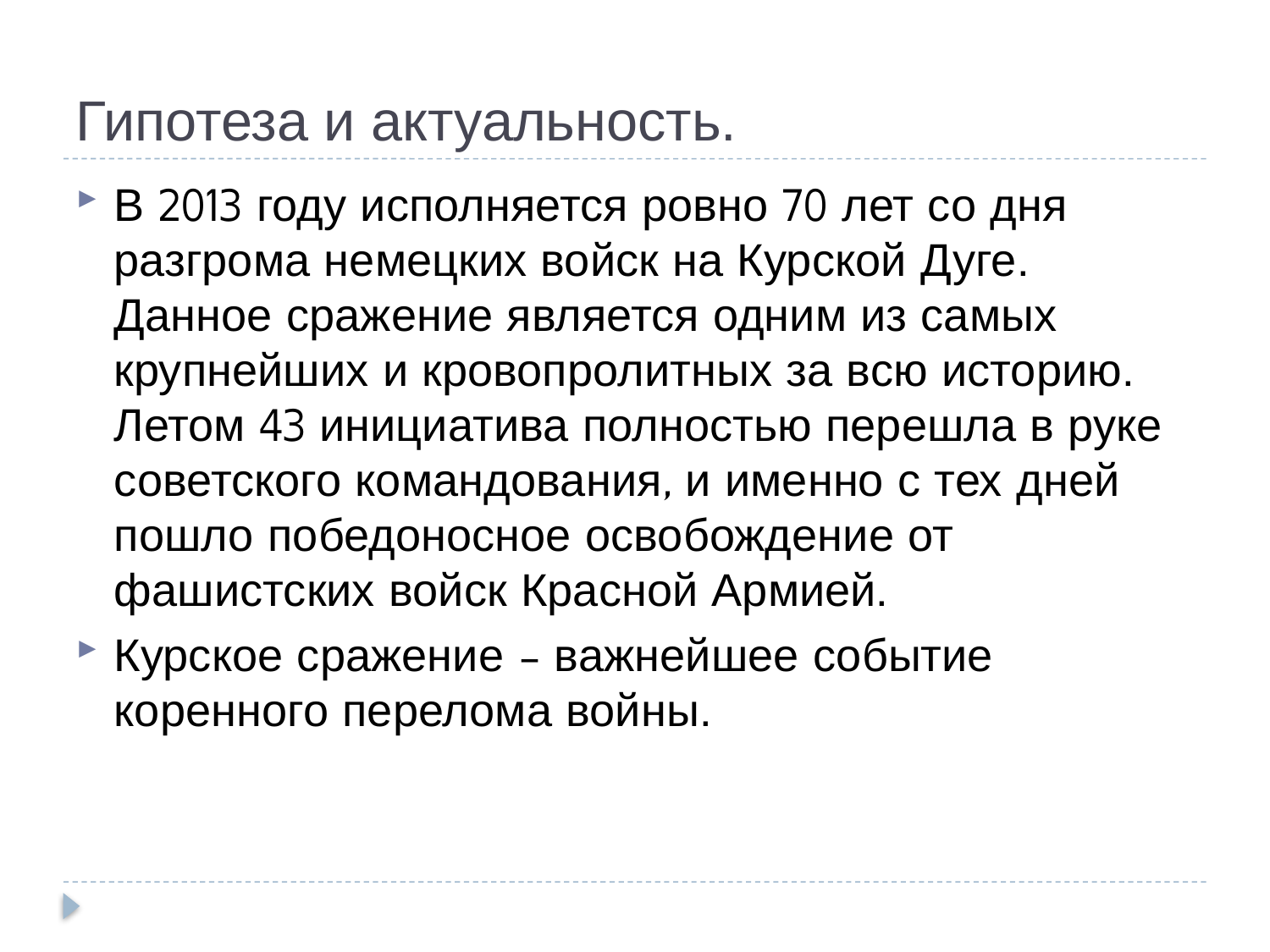

# Гипотеза и актуальность.
В 2013 году исполняется ровно 70 лет со дня разгрома немецких войск на Курской Дуге. Данное сражение является одним из самых крупнейших и кровопролитных за всю историю. Летом 43 инициатива полностью перешла в руке советского командования, и именно с тех дней пошло победоносное освобождение от фашистских войск Красной Армией.
Курское сражение – важнейшее событие коренного перелома войны.